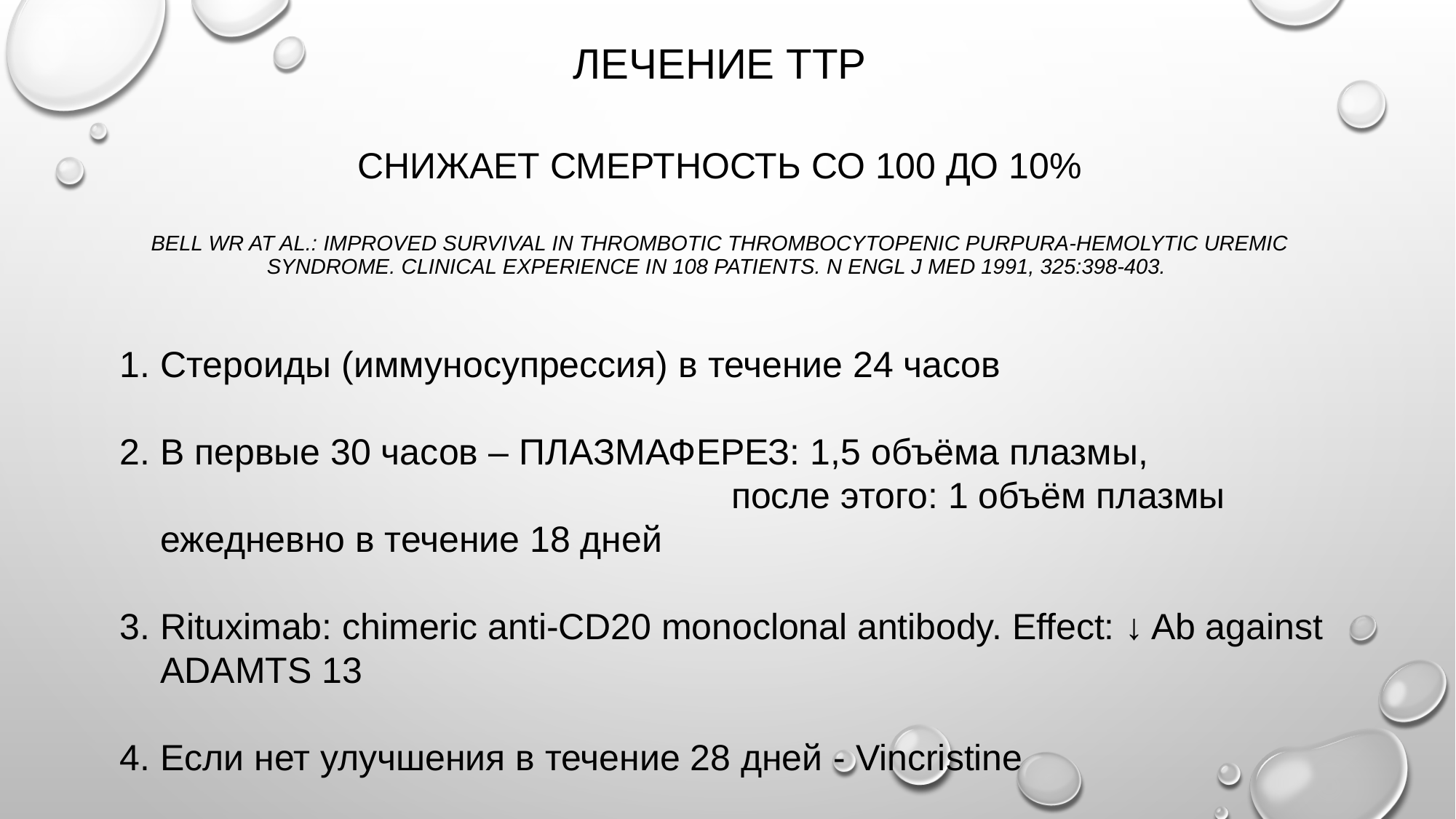

# Лечение ТТР Снижает смертность со 100 до 10% Bell WR at al.: Improved survival in thrombotic thrombocytopenic purpura-hemolytic uremic syndrome. Clinical experience in 108 patients. N Engl J Med 1991, 325:398-403.
Стероиды (иммуносупрессия) в течение 24 часов

В первые 30 часов – ПЛАЗМАФЕРЕЗ: 1,5 объёма плазмы,                                                                             после этого: 1 объём плазмы ежедневно в течение 18 дней

Rituximab: chimeric anti-CD20 monoclonal antibody. Effect: ↓ Ab against ADAMTS 13

Если нет улучшения в течение 28 дней - Vincristine